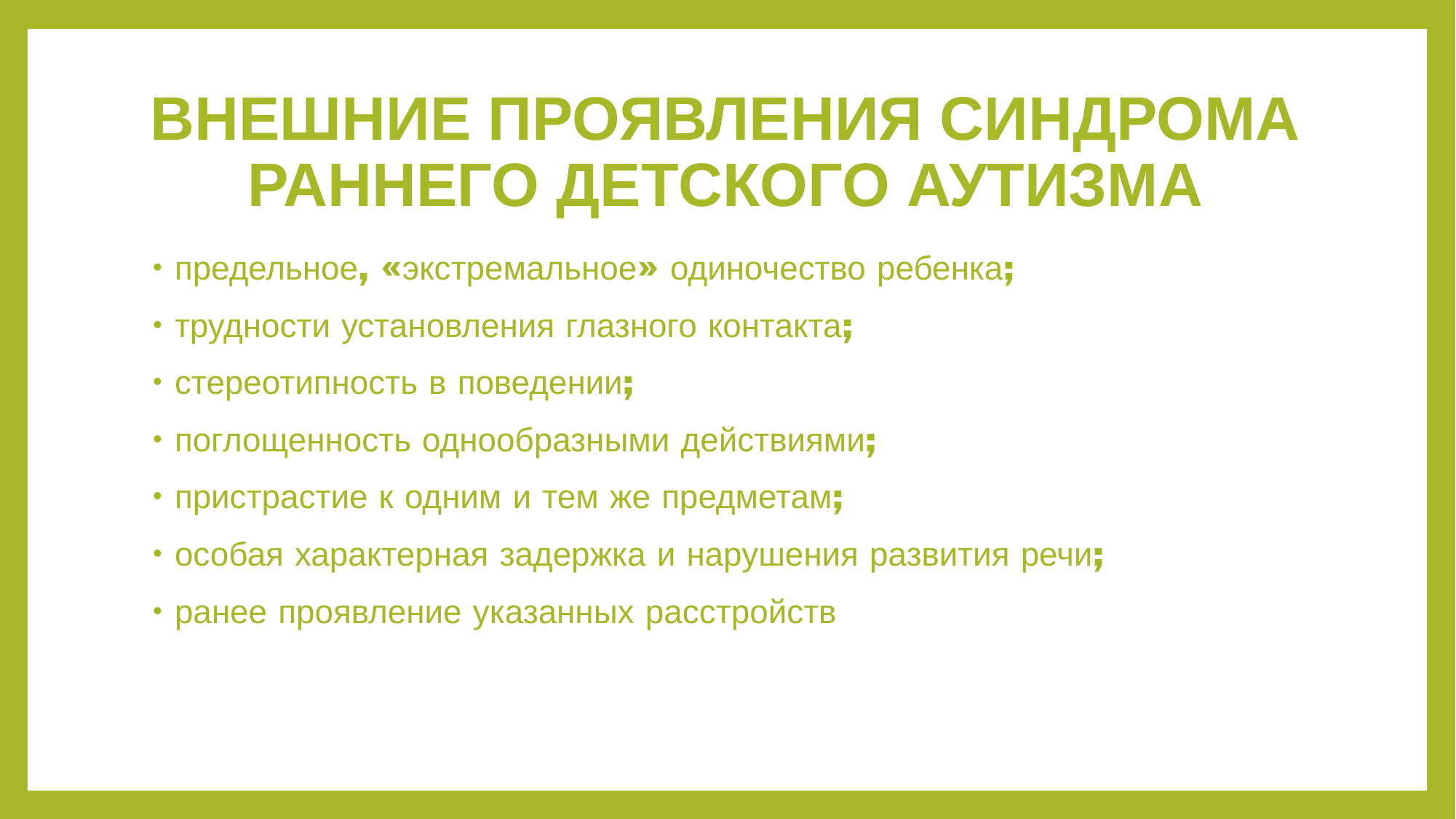

# ВНЕШНИЕ ПРОЯВЛЕНИЯ СИНДРОМА РАННЕГО ДЕТСКОГО АУТИЗМА
предельное, «экстремальное» одиночество ребенка;
трудности установления глазного контакта;
стереотипность в поведении;
поглощенность однообразными действиями;
пристрастие к одним и тем же предметам;
особая характерная задержка и нарушения развития речи;
ранее проявление указанных расстройств